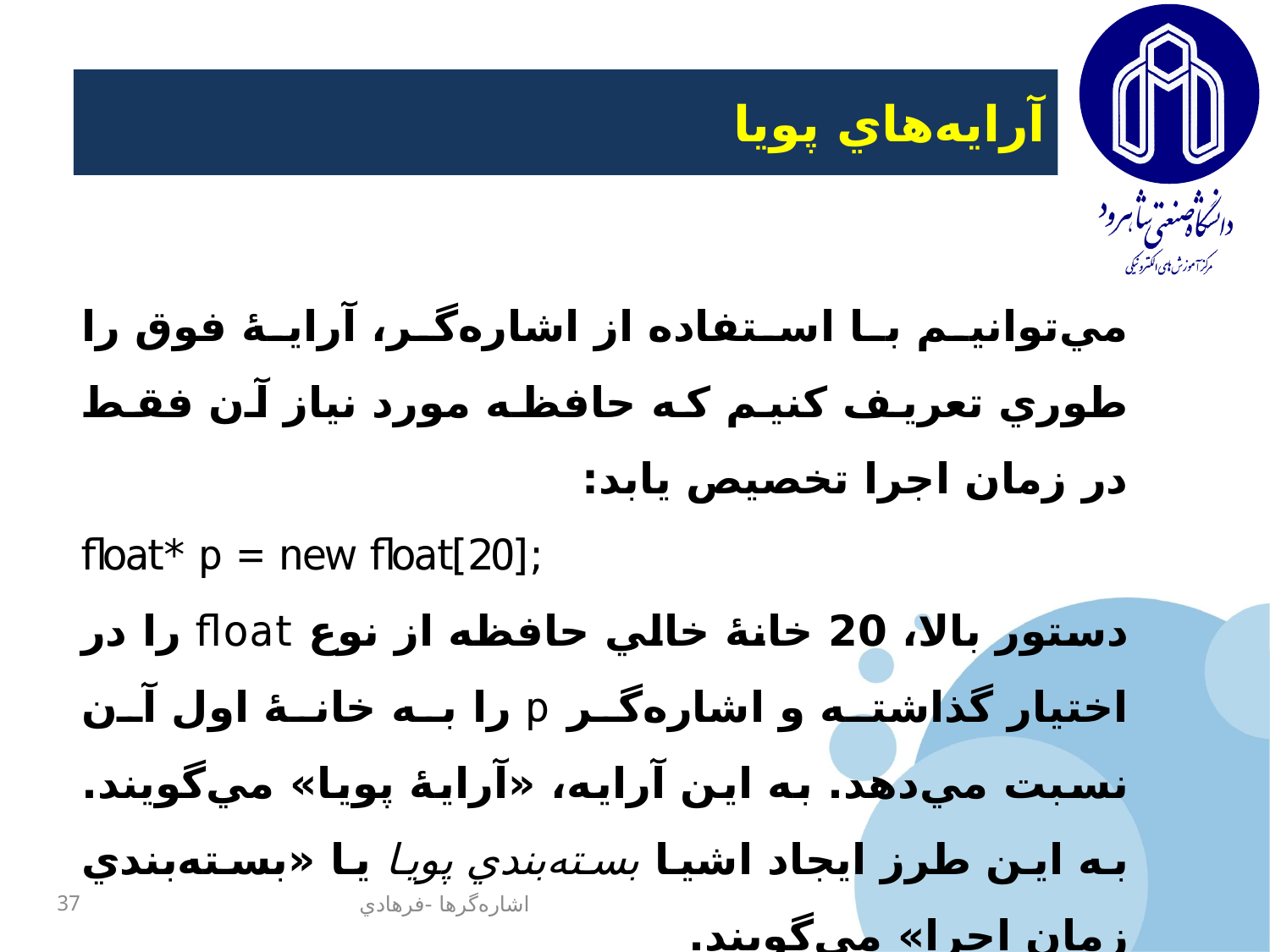

# آرايه‌هاي‌ پويا
مي‌توانيم با استفاده از اشاره‌گر، آرايۀ فوق را طوري تعريف کنيم که حافظه مورد نياز آن فقط در زمان اجرا تخصيص يابد:
float* p = new float[20];
دستور بالا، 20 خانۀ خالي حافظه از نوع float را در اختيار گذاشته و اشاره‌گر p را به خانۀ اول آن نسبت مي‌دهد. به اين آرايه، «آرايۀ پويا» مي‌گويند. به اين طرز ايجاد اشيا بسته‌بندي پويا يا «بسته‌بندي زمان اجرا» مي‌گويند.
37
اشاره‌گرها -فرهادي